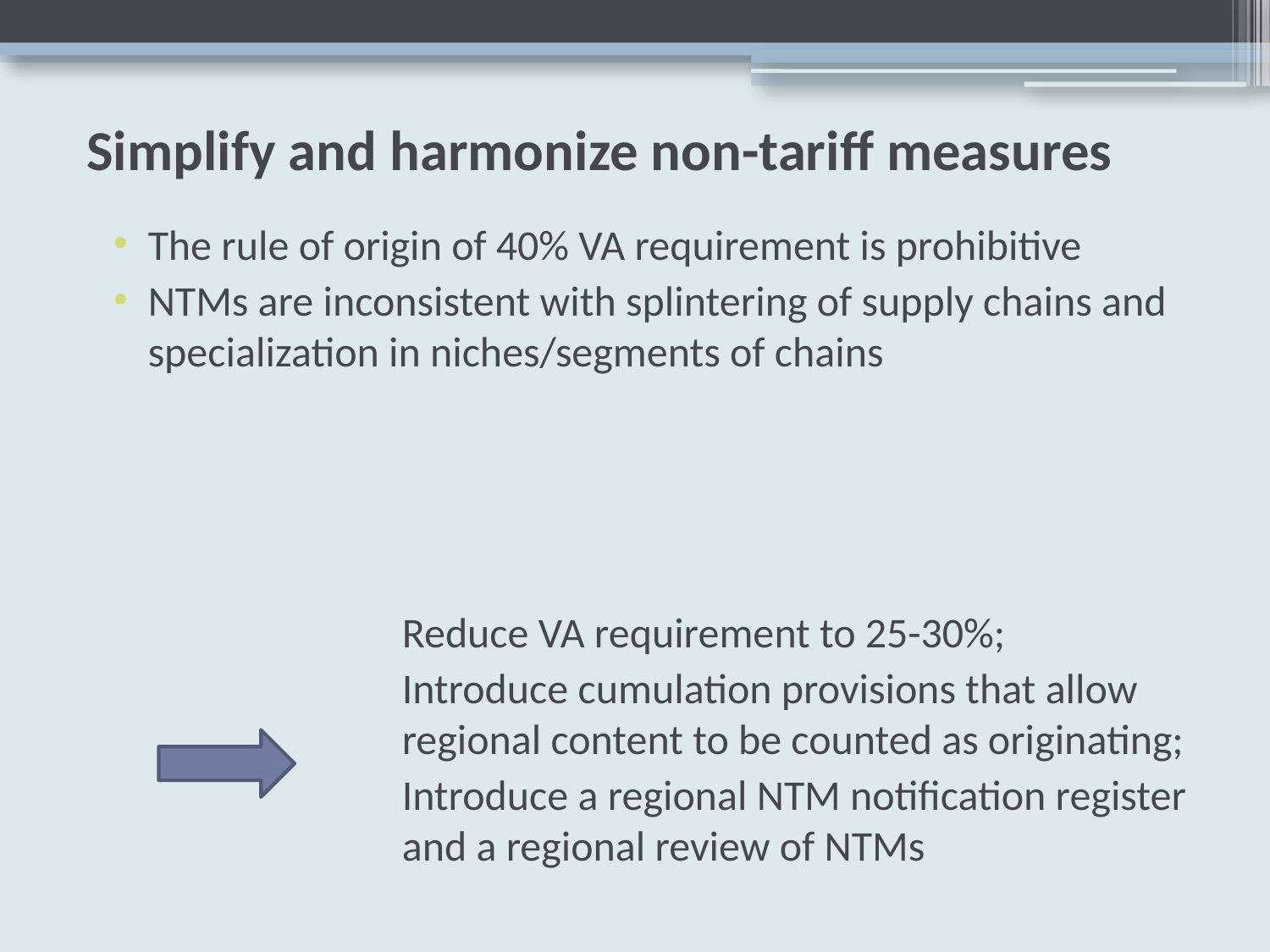

# Simplify and harmonize non-tariff measures
The rule of origin of 40% VA requirement is prohibitive
NTMs are inconsistent with splintering of supply chains and specialization in niches/segments of chains

			Reduce VA requirement to 25-30%;
			Introduce cumulation provisions that allow 			regional content to be counted as originating;
			Introduce a regional NTM notification register 		and a regional review of NTMs